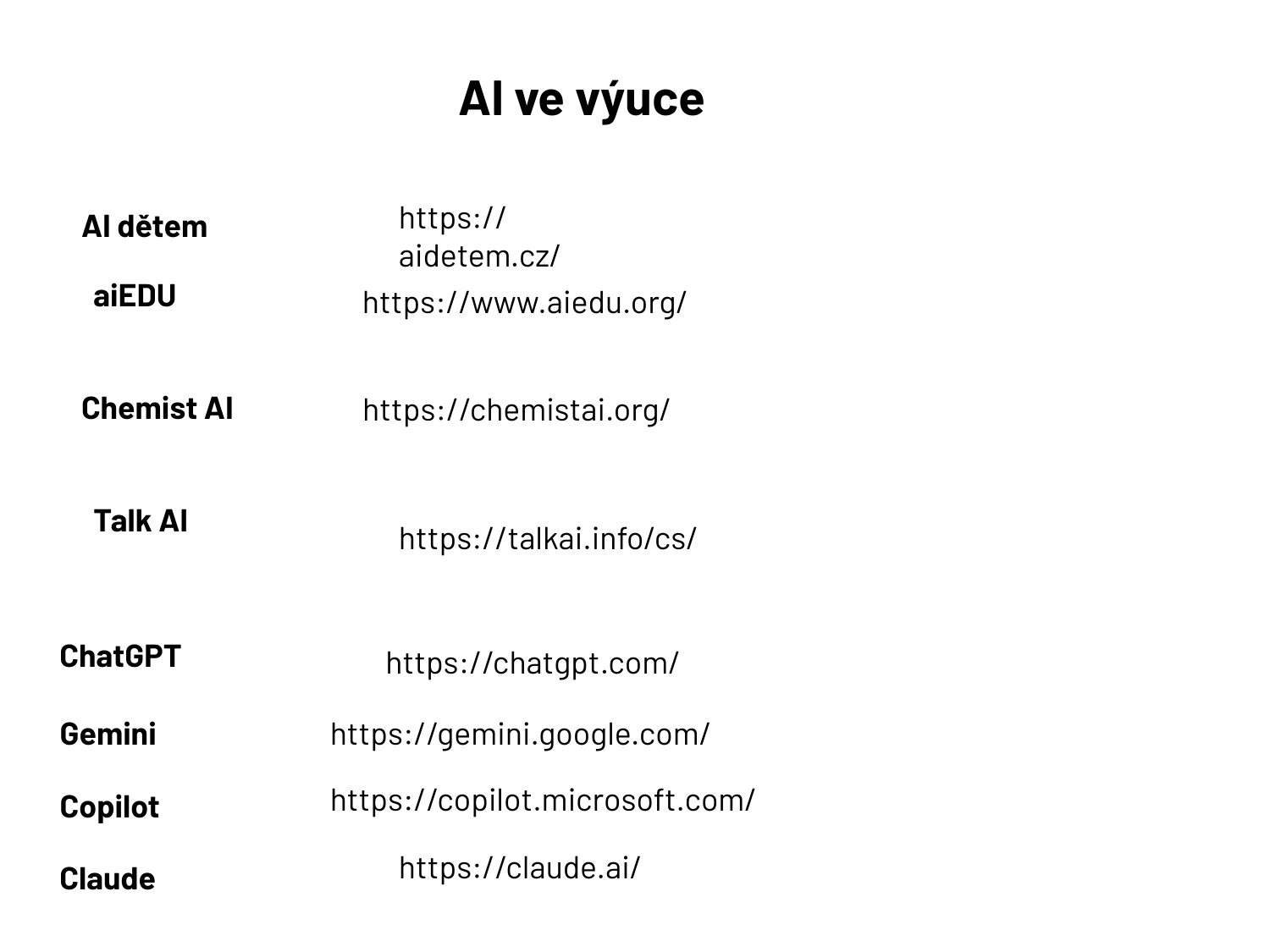

AI ve výuce
https://aidetem.cz/
AI dětem
aiEDU
https://www.aiedu.org/
Chemist AI
https://chemistai.org/
Talk AI
https://talkai.info/cs/
ChatGPT
https://chatgpt.com/
Gemini
https://gemini.google.com/
https://copilot.microsoft.com/
Copilot
https://claude.ai/
Claude